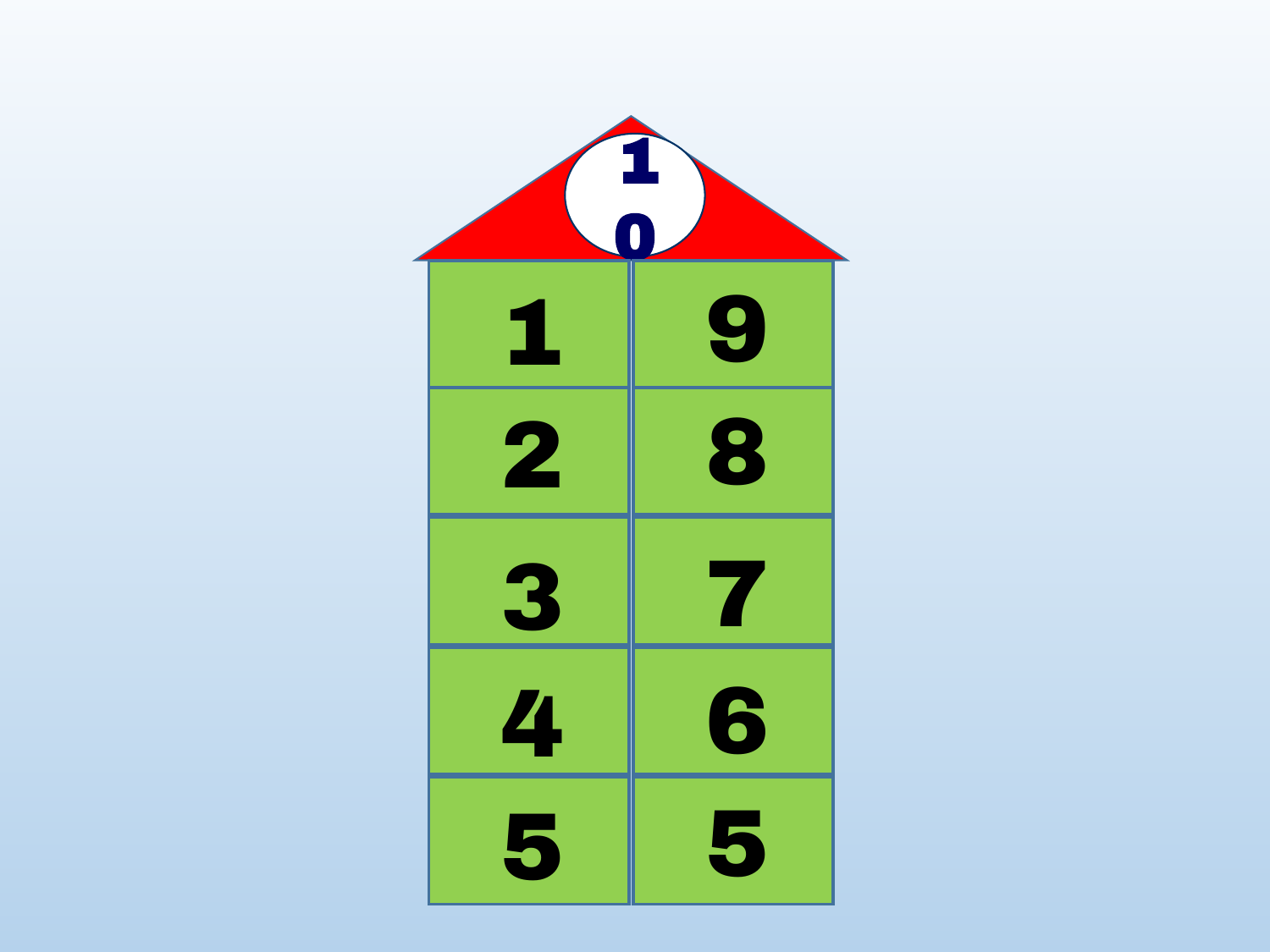

10

9
1
8
2
7
3
6
4
5
5